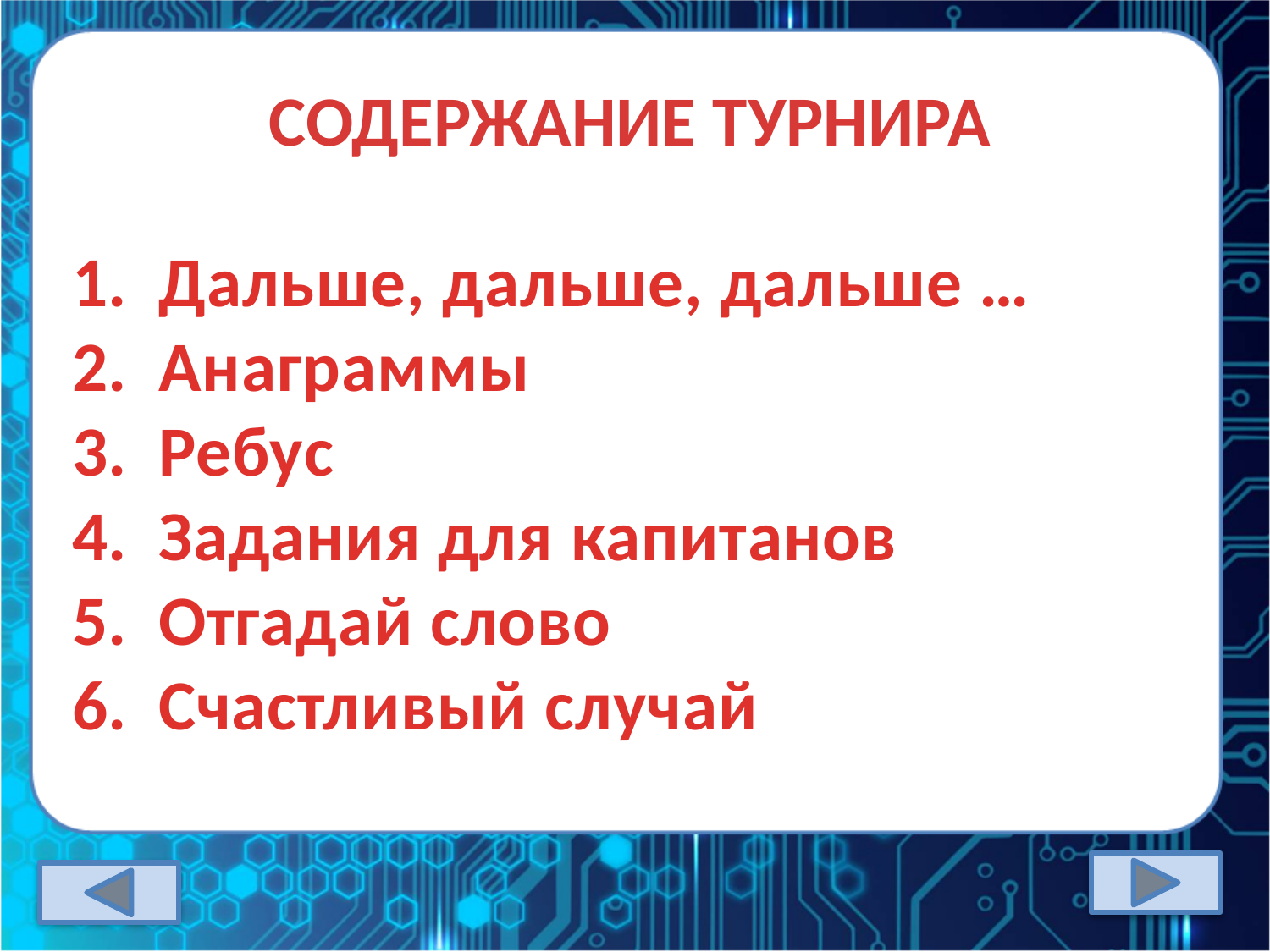

СОДЕРЖАНИЕ ТУРНИРА

Дальше, дальше, дальше …
Анаграммы
Ребус
Задания для капитанов
Отгадай слово
Счастливый случай